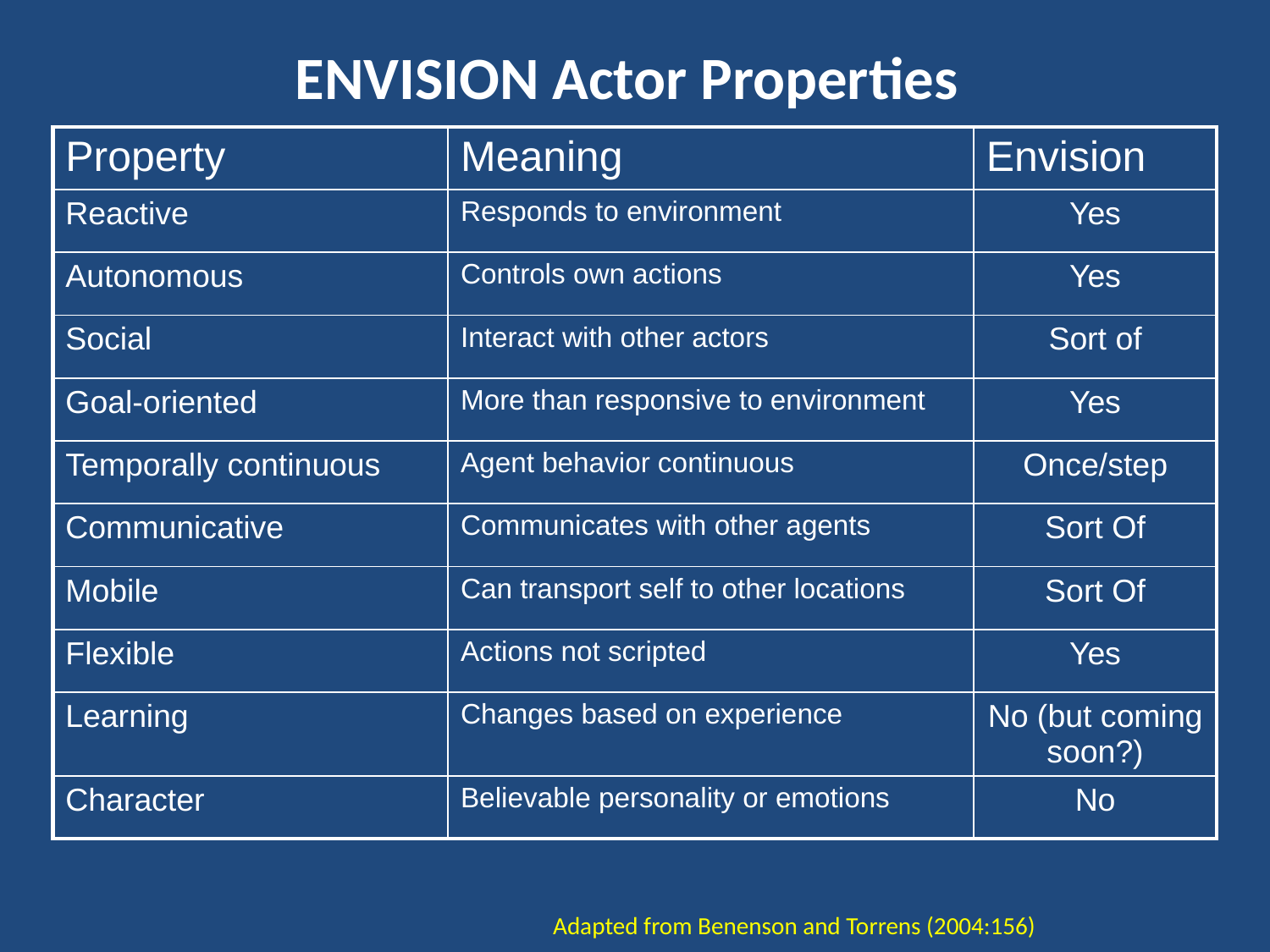

# ENVISION Actor Properties
| Property | Meaning | Envision |
| --- | --- | --- |
| Reactive | Responds to environment | Yes |
| Autonomous | Controls own actions | Yes |
| Social | Interact with other actors | Sort of |
| Goal-oriented | More than responsive to environment | Yes |
| Temporally continuous | Agent behavior continuous | Once/step |
| Communicative | Communicates with other agents | Sort Of |
| Mobile | Can transport self to other locations | Sort Of |
| Flexible | Actions not scripted | Yes |
| Learning | Changes based on experience | No (but coming soon?) |
| Character | Believable personality or emotions | No |
Adapted from Benenson and Torrens (2004:156)